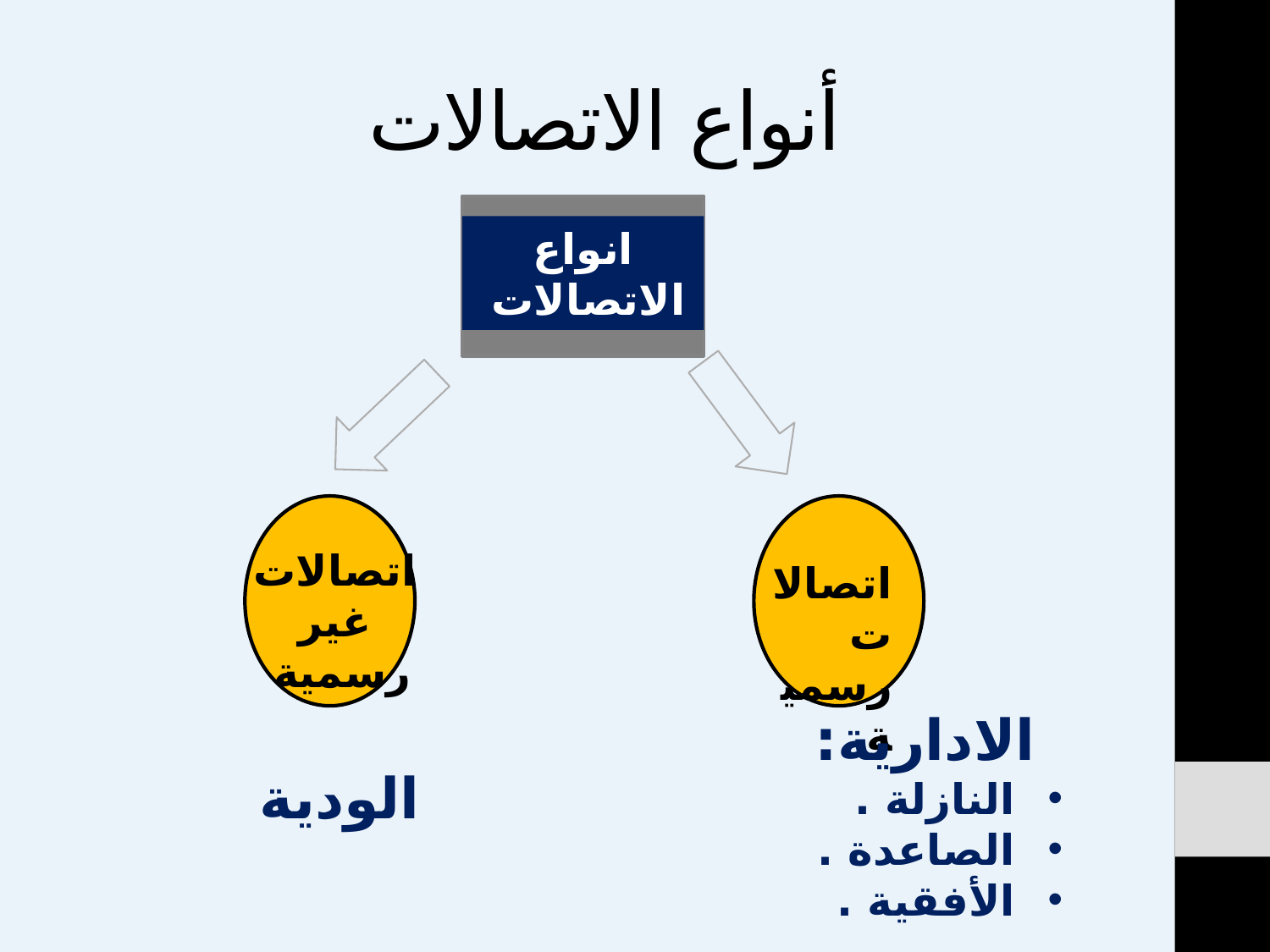

# أنواع الاتصالات

انواع الاتصالات

اتصالات
غير رسمية
اتصالات
رسمية

الادارية:
النازلة .
الصاعدة .
الأفقية .
الودية